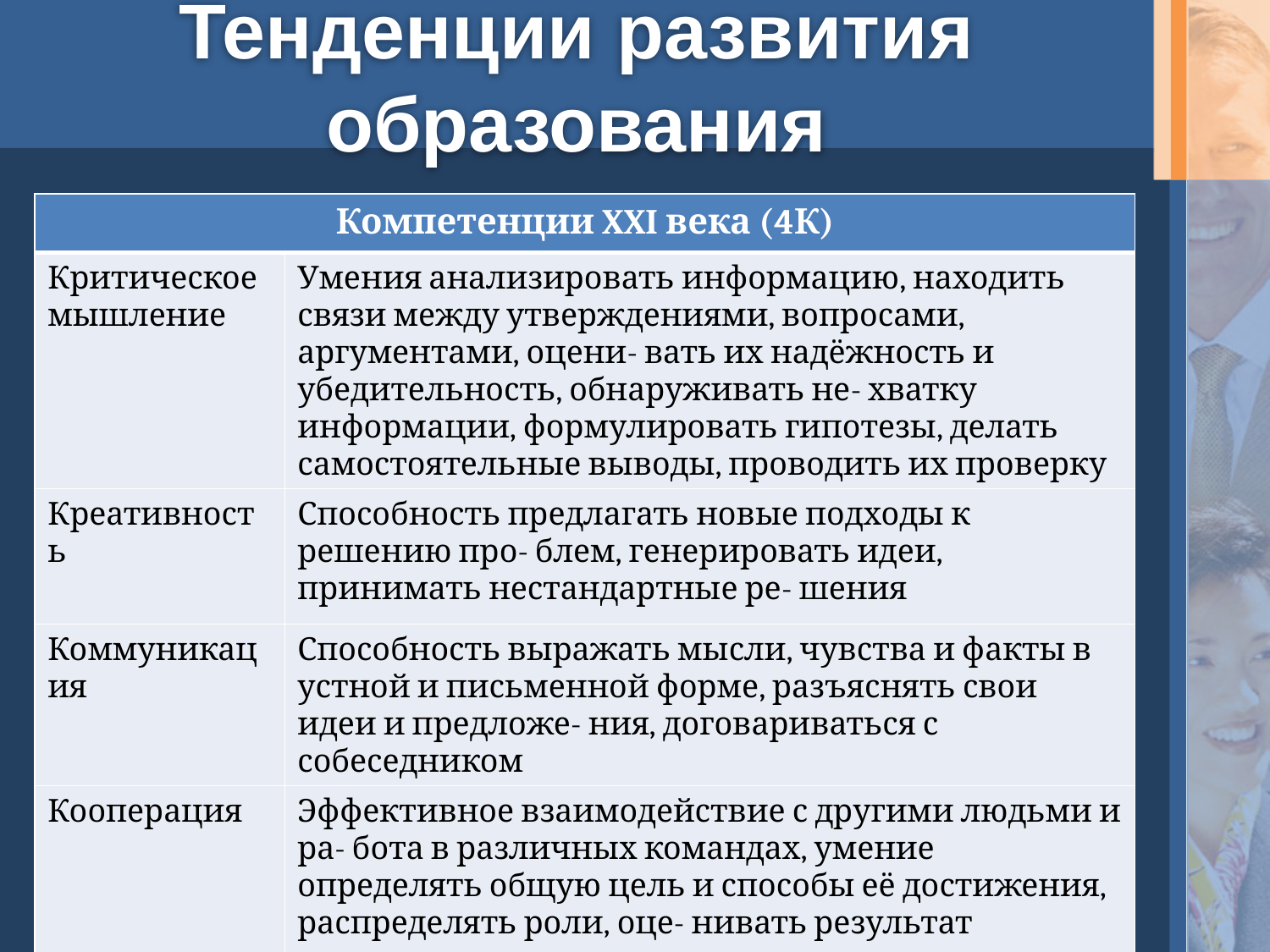

# Тенденции развития образования
| Компетенции XXI века (4К) |  |
| --- | --- |
| Критическое мышление | Умения анализировать информацию, находить связи между утверждениями, вопросами, аргументами, оцени- вать их надёжность и убедительность, обнаруживать не- хватку информации, формулировать гипотезы, делать самостоятельные выводы, проводить их проверку |
| Креативность | Способность предлагать новые подходы к решению про- блем, генерировать идеи, принимать нестандартные ре- шения |
| Коммуникация | Способность выражать мысли, чувства и факты в устной и письменной форме, разъяснять свои идеи и предложе- ния, договариваться с собеседником |
| Кооперация | Эффективное взаимодействие с другими людьми и ра- бота в различных командах, умение определять общую цель и способы её достижения, распределять роли, оце- нивать результат |